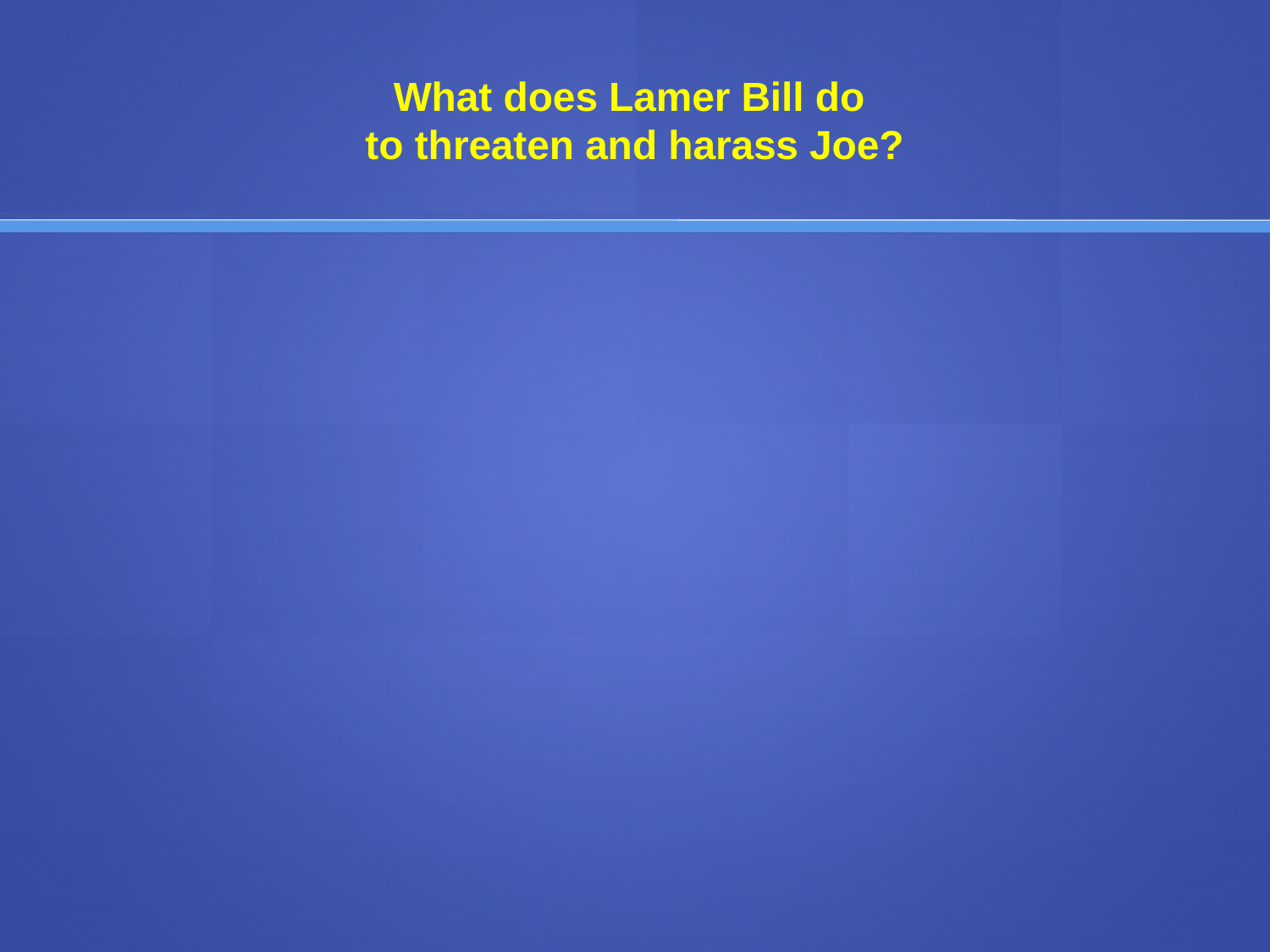

# What does Lamer Bill do to threaten and harass Joe?